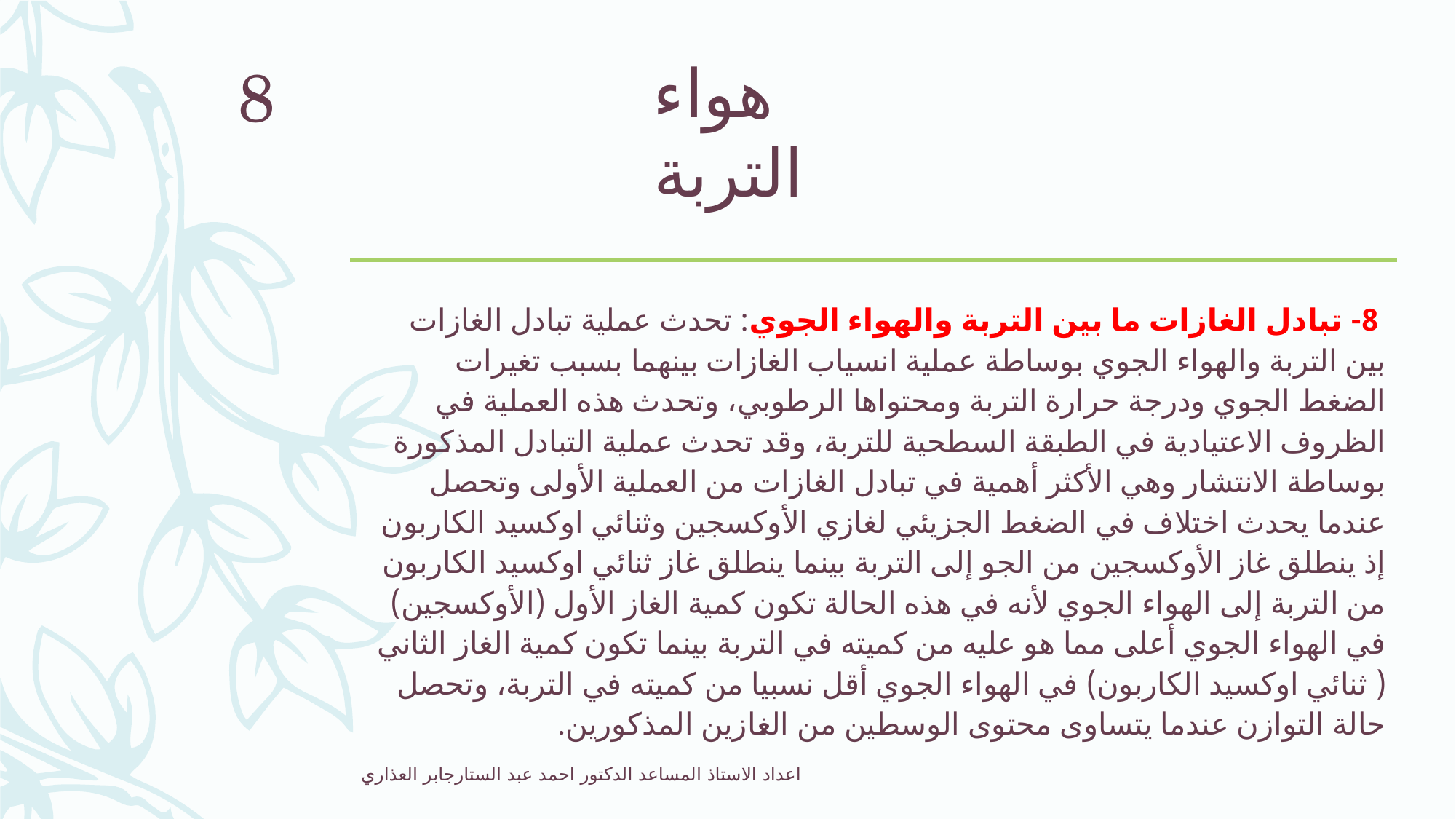

# هواء التربة
8
 8- تبادل الغازات ما بين التربة والهواء الجوي: تحدث عملية تبادل الغازات بين التربة والهواء الجوي بوساطة عملية انسياب الغازات بينهما بسبب تغيرات الضغط الجوي ودرجة حرارة التربة ومحتواها الرطوبي، وتحدث هذه العملية في الظروف الاعتيادية في الطبقة السطحية للتربة، وقد تحدث عملية التبادل المذكورة بوساطة الانتشار وهي الأكثر أهمية في تبادل الغازات من العملية الأولى وتحصل عندما يحدث اختلاف في الضغط الجزيئي لغازي الأوكسجين وثنائي اوكسيد الكاربون إذ ينطلق غاز الأوكسجين من الجو إلى التربة بينما ينطلق غاز ثنائي اوكسيد الكاربون من التربة إلى الهواء الجوي لأنه في هذه الحالة تكون كمية الغاز الأول (الأوكسجين) في الهواء الجوي أعلى مما هو عليه من كميته في التربة بينما تكون كمية الغاز الثاني ( ثنائي اوكسيد الكاربون) في الهواء الجوي أقل نسبيا من كميته في التربة، وتحصل حالة التوازن عندما يتساوى محتوى الوسطين من الغازين المذكورين.
اعداد الاستاذ المساعد الدكتور احمد عبد الستارجابر العذاري